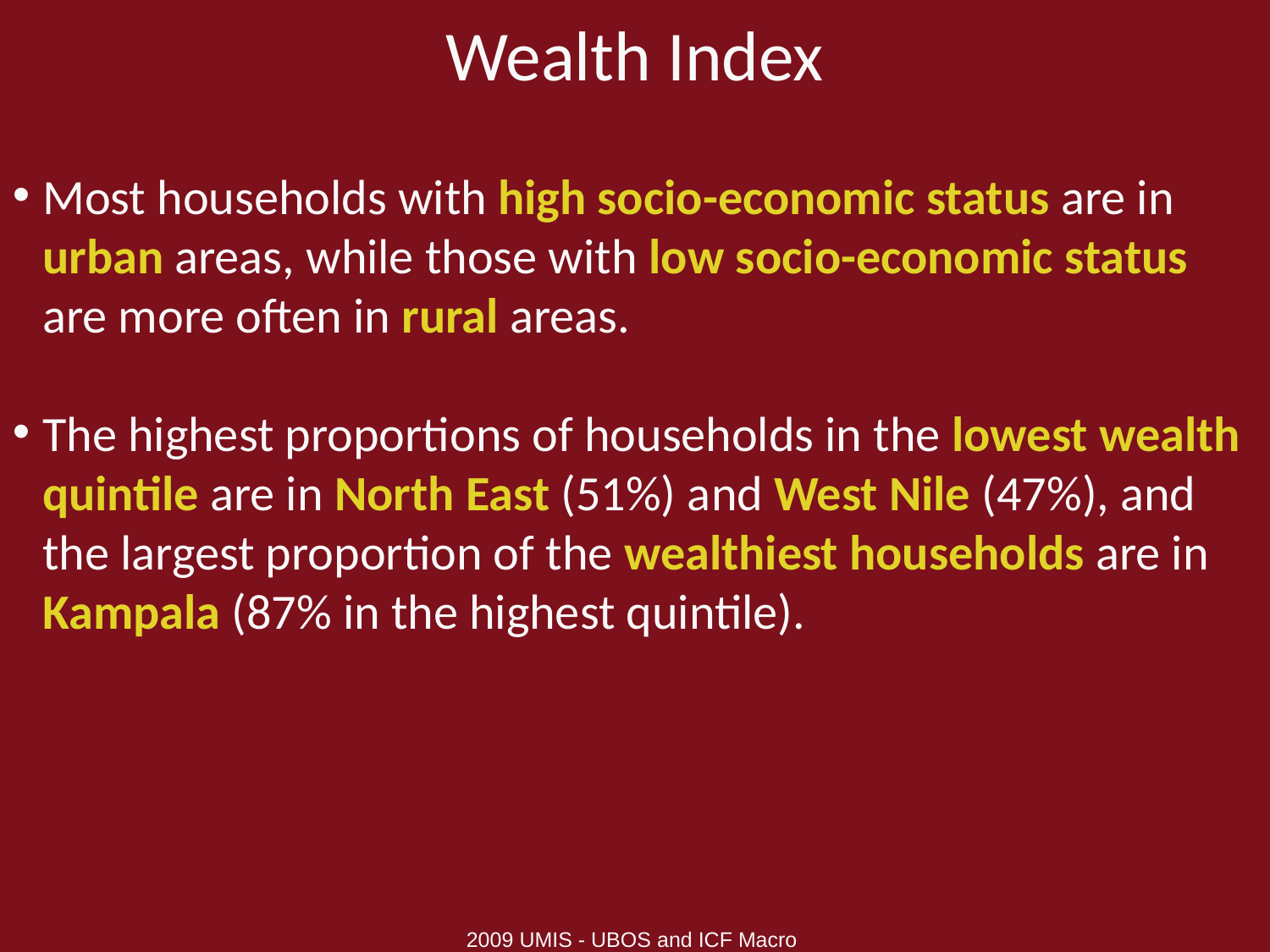

# Wealth Index
Most households with high socio-economic status are in urban areas, while those with low socio-economic status are more often in rural areas.

The highest proportions of households in the lowest wealth quintile are in North East (51%) and West Nile (47%), and the largest proportion of the wealthiest households are in Kampala (87% in the highest quintile).

2009 UMIS - UBOS and ICF Macro